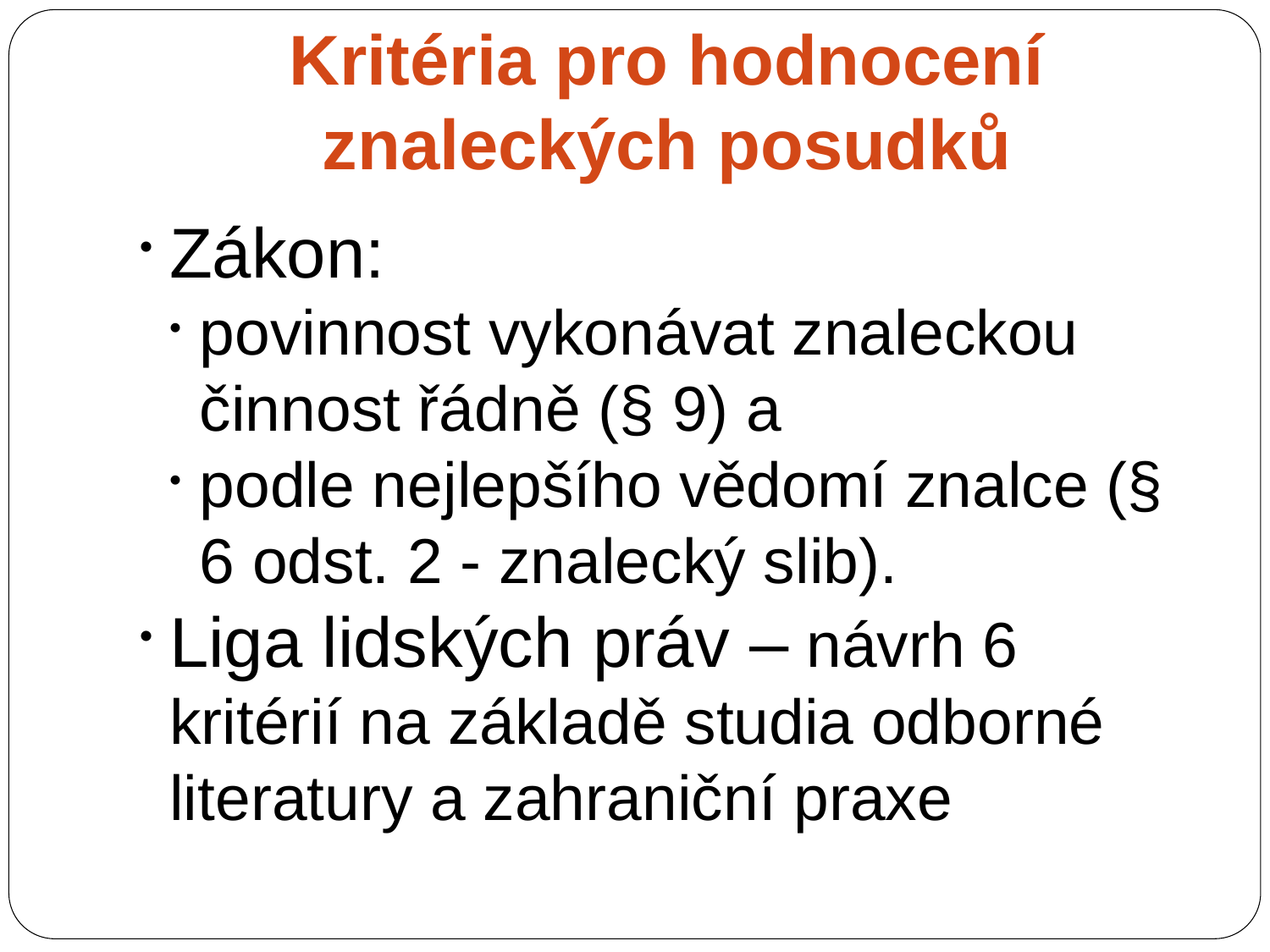

Kritéria pro hodnocení znaleckých posudků
Zákon:
povinnost vykonávat znaleckou činnost řádně (§ 9) a
podle nejlepšího vědomí znalce (§ 6 odst. 2 - znalecký slib).
Liga lidských práv – návrh 6 kritérií na základě studia odborné literatury a zahraniční praxe